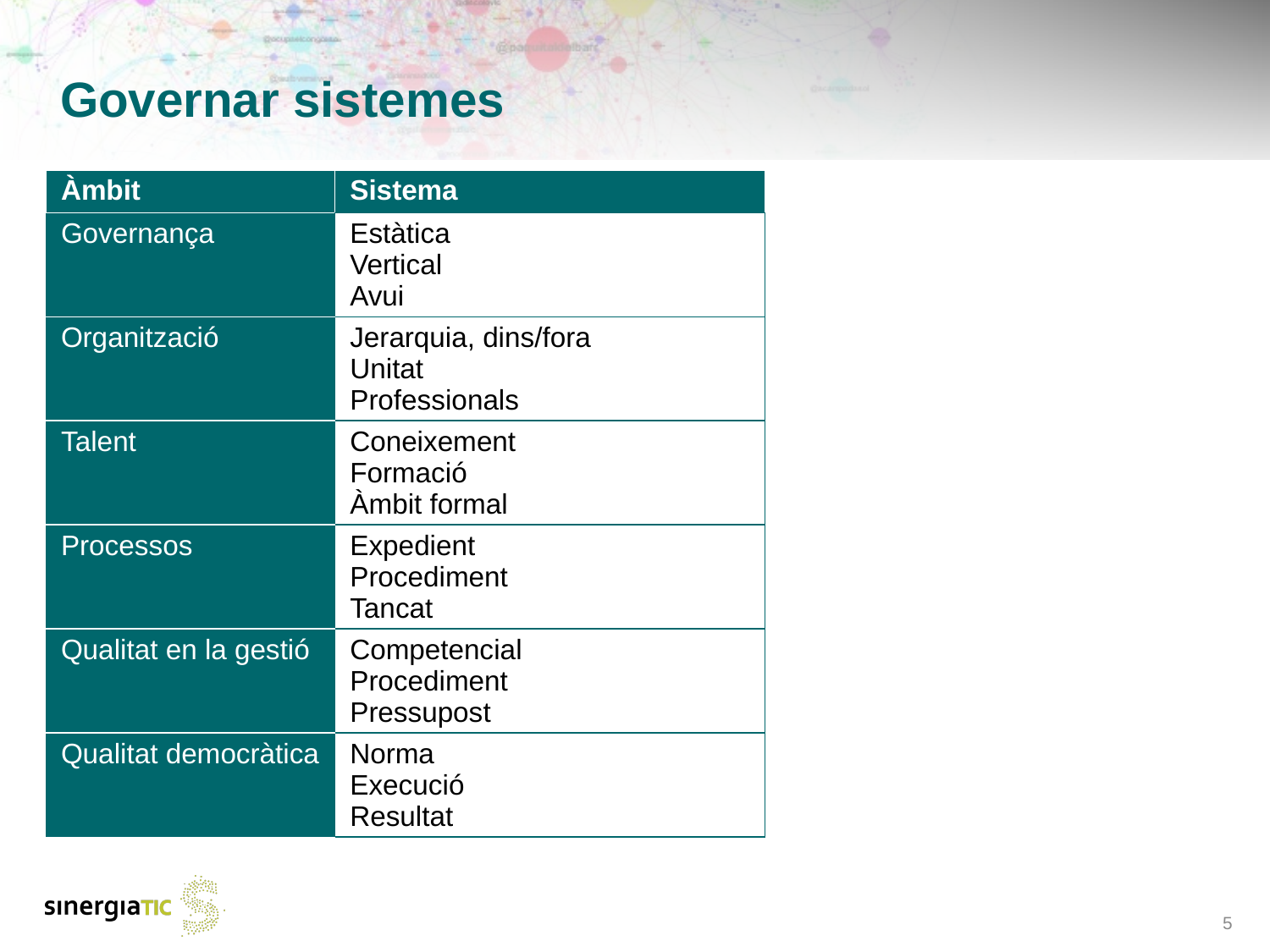

# Governar sistemes
| Àmbit | Sistema |
| --- | --- |
| Governança | Estàtica Vertical Avui |
| Organització | Jerarquia, dins/fora Unitat Professionals |
| Talent | Coneixement Formació Àmbit formal |
| Processos | Expedient Procediment Tancat |
| Qualitat en la gestió | Competencial Procediment Pressupost |
| Qualitat democràtica | Norma Execució Resultat |